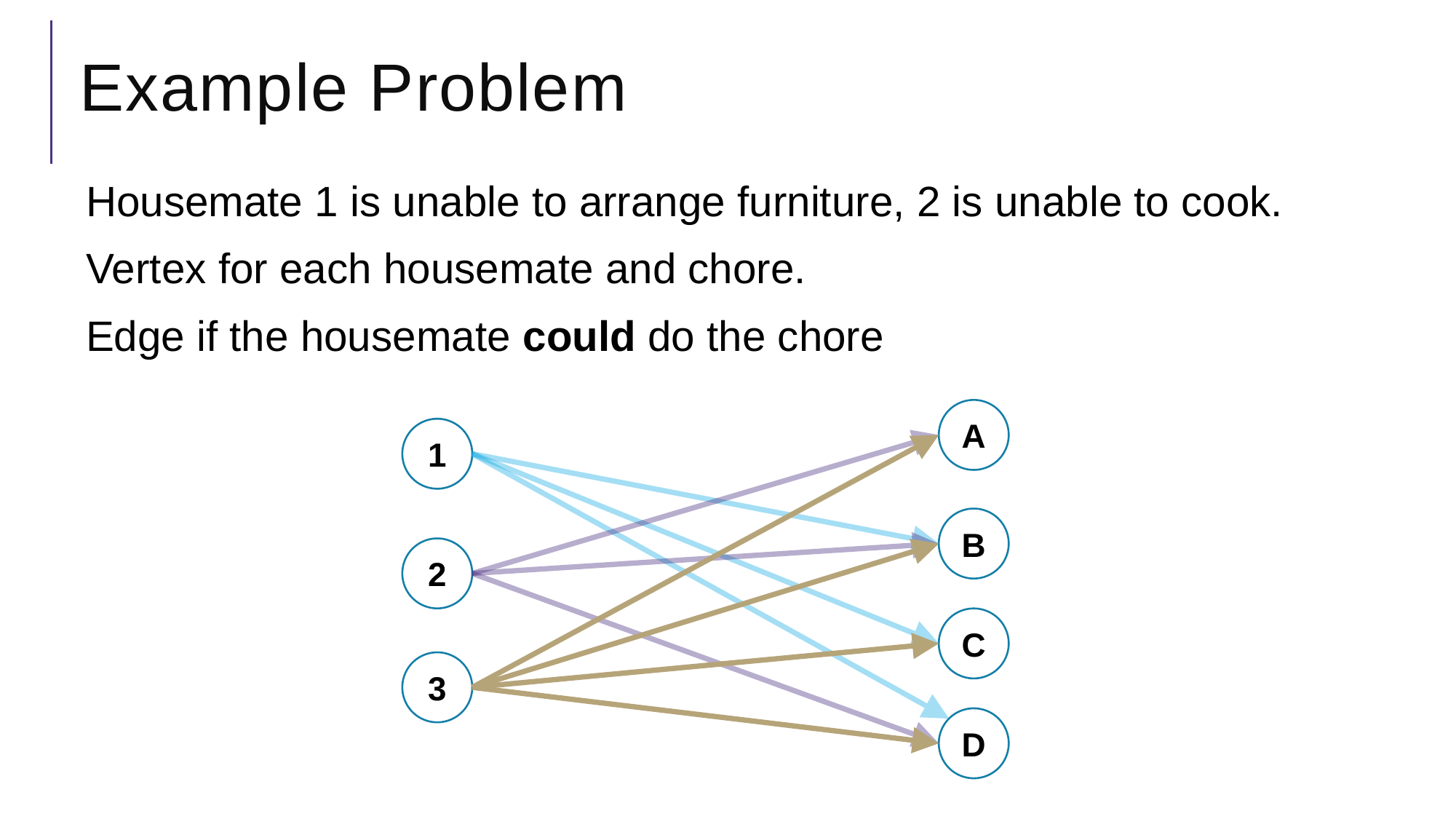

# Example Problem
Housemate 1 is unable to arrange furniture, 2 is unable to cook.
Vertex for each housemate and chore.
Edge if the housemate could do the chore
A
1
B
2
C
3
D